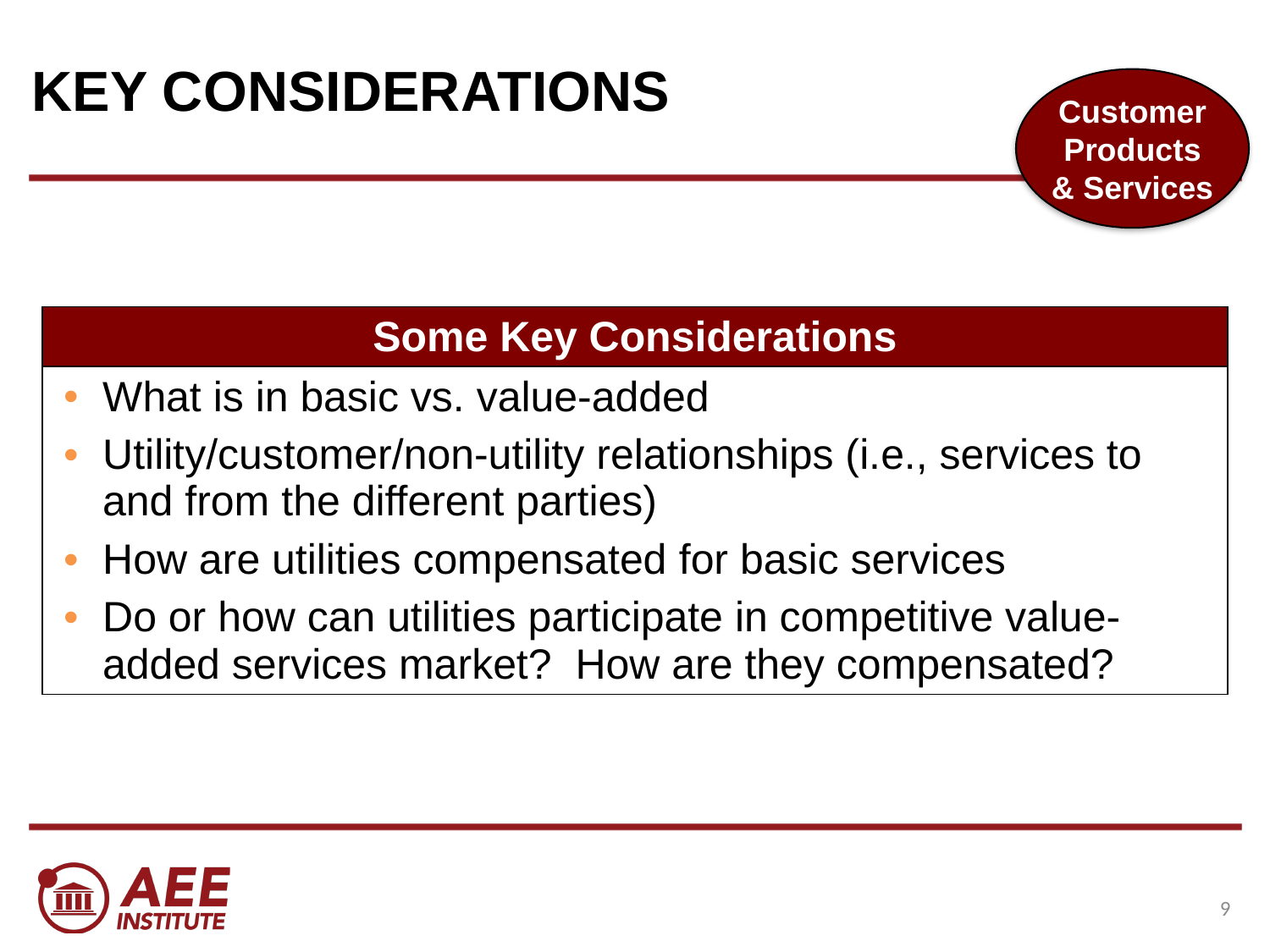

# KEY CONSIDERATIONS
Customer Products & Services
| Some Key Considerations |
| --- |
| What is in basic vs. value-added Utility/customer/non-utility relationships (i.e., services to and from the different parties) How are utilities compensated for basic services Do or how can utilities participate in competitive value-added services market? How are they compensated? |
9